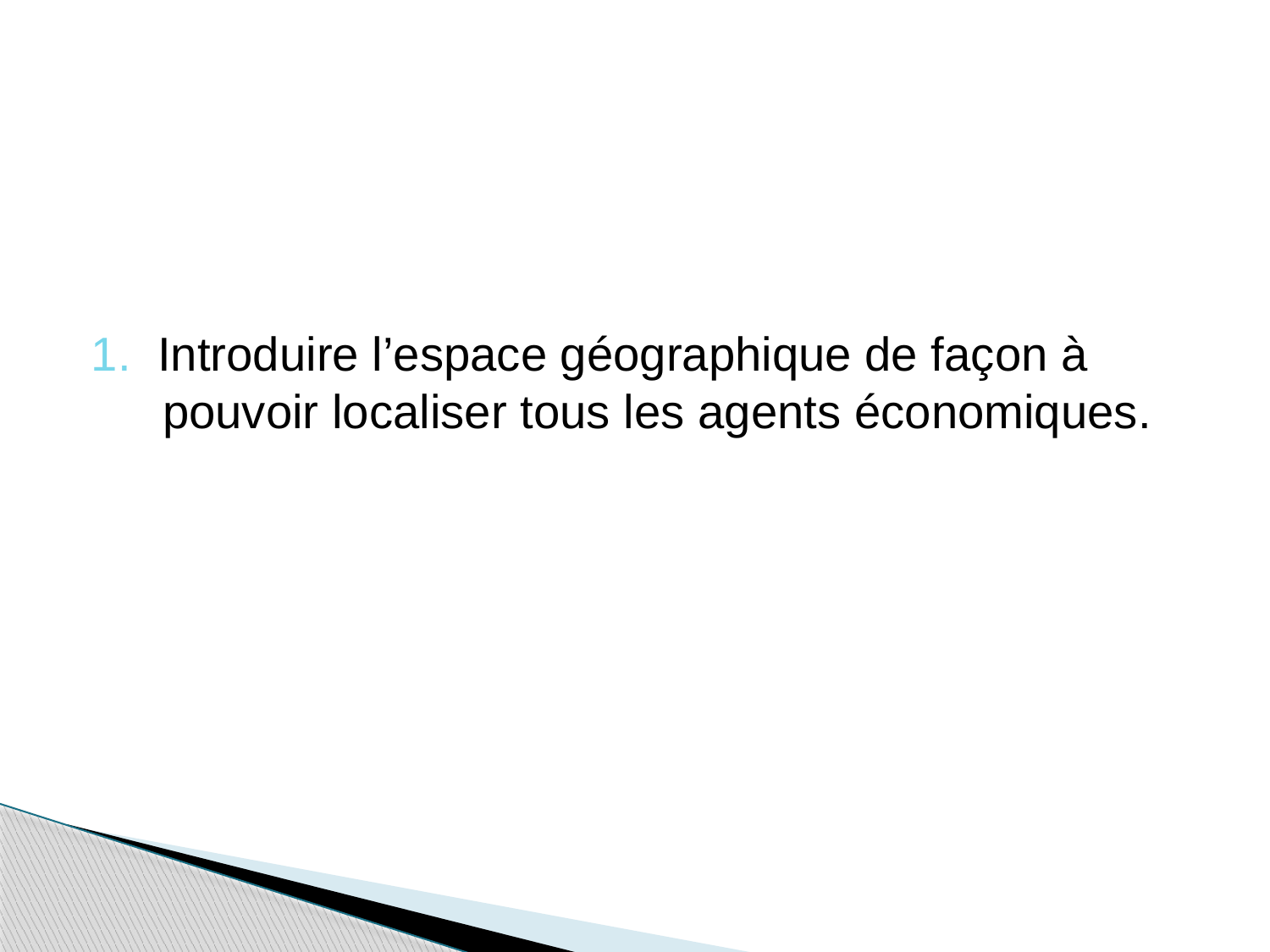

#
1.  Introduire l’espace géographique de façon à pouvoir localiser tous les agents économiques.